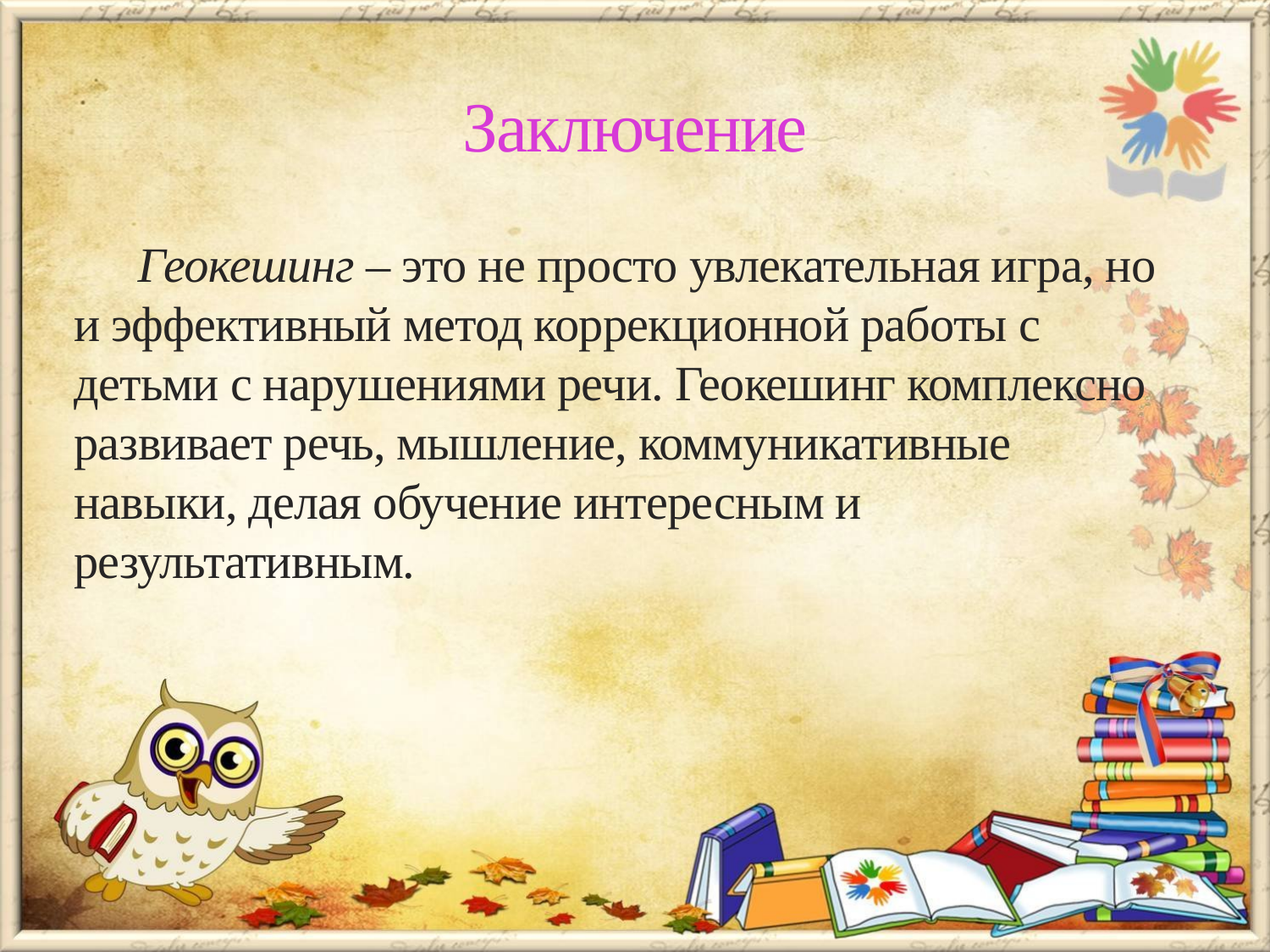

# Заключение
Геокешинг – это не просто увлекательная игра, но и эффективный метод коррекционной работы с детьми с нарушениями речи. Геокешинг комплексно развивает речь, мышление, коммуникативные навыки, делая обучение интересным и результативным.